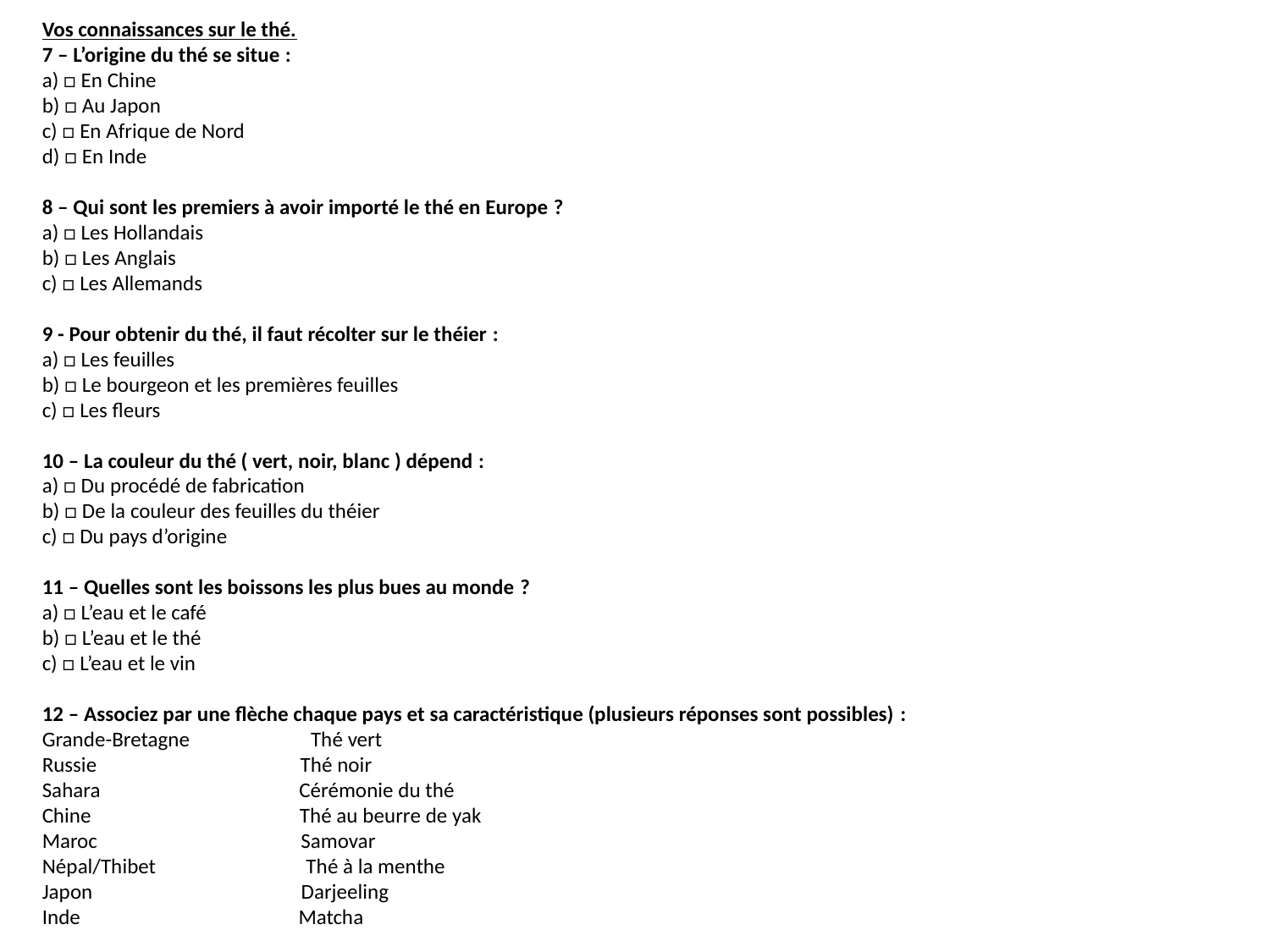

Vos connaissances sur le thé.
7 – L’origine du thé se situe :
a) □ En Chine
b) □ Au Japon
c) □ En Afrique de Nord
d) □ En Inde

8 – Qui sont les premiers à avoir importé le thé en Europe ?
a) □ Les Hollandais
b) □ Les Anglais
c) □ Les Allemands

9 - Pour obtenir du thé, il faut récolter sur le théier :
a) □ Les feuilles
b) □ Le bourgeon et les premières feuilles
c) □ Les fleurs

10 – La couleur du thé ( vert, noir, blanc ) dépend :
a) □ Du procédé de fabrication
b) □ De la couleur des feuilles du théier
c) □ Du pays d’origine

11 – Quelles sont les boissons les plus bues au monde ?
a) □ L’eau et le café
b) □ L’eau et le thé
c) □ L’eau et le vin

12 – Associez par une flèche chaque pays et sa caractéristique (plusieurs réponses sont possibles) :
Grande-Bretagne                         Thé vert
Russie                                          Thé noir
Sahara                                         Cérémonie du thé
Chine                                           Thé au beurre de yak
Maroc                                          Samovar
Népal/Thibet                               Thé à la menthe
Japon                                           Darjeeling
Inde                                             Matcha